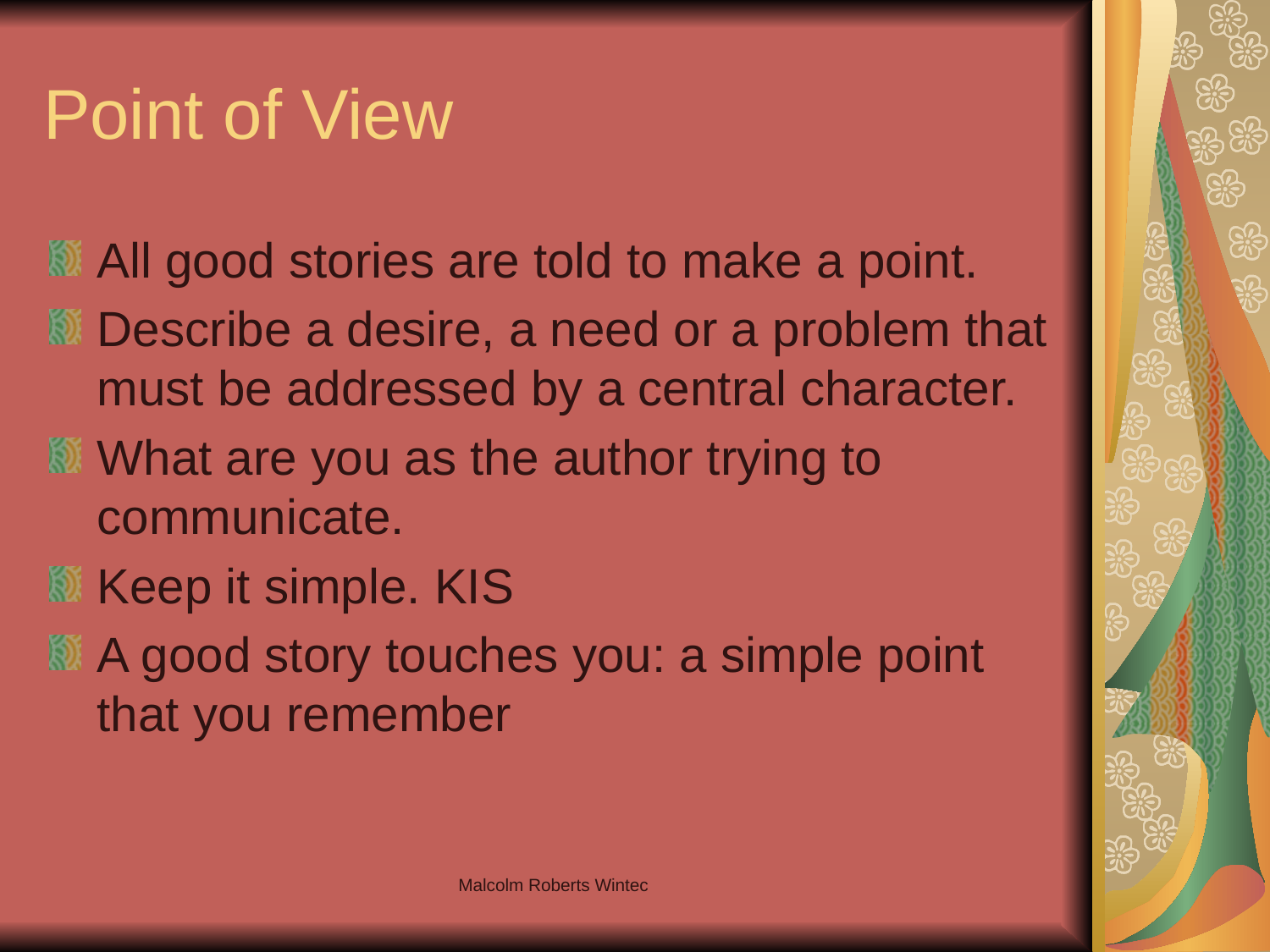

# Point of View
All good stories are told to make a point.
Describe a desire, a need or a problem that must be addressed by a central character.
What are you as the author trying to communicate.
Keep it simple. KIS
A good story touches you: a simple point that you remember
Malcolm Roberts Wintec